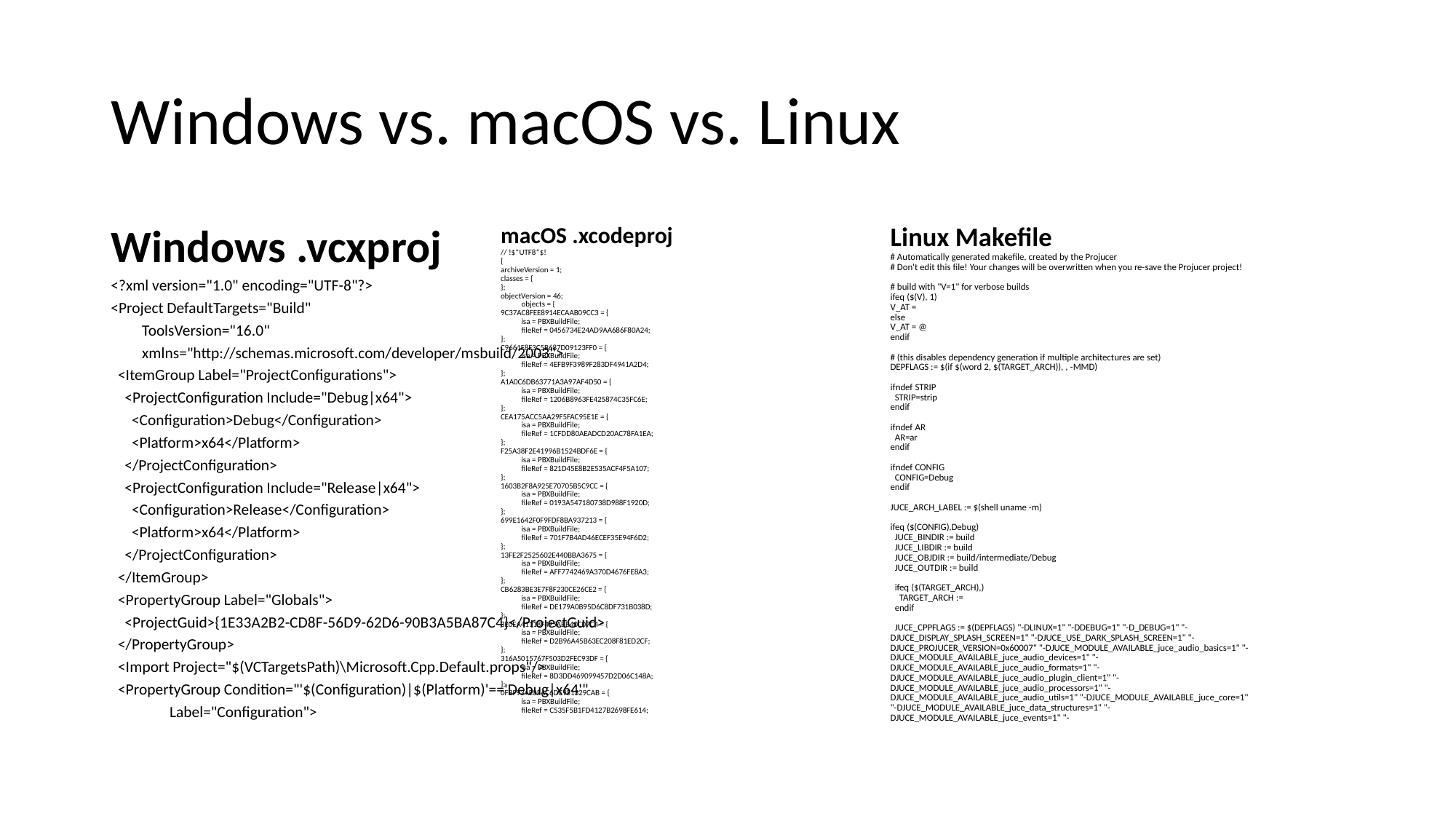

# Windows vs. macOS vs. Linux
Windows .vcxproj
<?xml version="1.0" encoding="UTF-8"?>
<Project DefaultTargets="Build"
         ToolsVersion="16.0"
         xmlns="http://schemas.microsoft.com/developer/msbuild/2003">
  <ItemGroup Label="ProjectConfigurations">
    <ProjectConfiguration Include="Debug|x64">
      <Configuration>Debug</Configuration>
      <Platform>x64</Platform>
    </ProjectConfiguration>
    <ProjectConfiguration Include="Release|x64">
      <Configuration>Release</Configuration>
      <Platform>x64</Platform>
    </ProjectConfiguration>
  </ItemGroup>
  <PropertyGroup Label="Globals">
    <ProjectGuid>{1E33A2B2-CD8F-56D9-62D6-90B3A5BA87C4}</ProjectGuid>
  </PropertyGroup>
  <Import Project="$(VCTargetsPath)\Microsoft.Cpp.Default.props"/>
  <PropertyGroup Condition="'$(Configuration)|$(Platform)'=='Debug|x64'"
                 Label="Configuration">

macOS .xcodeproj
// !$*UTF8*$!
{
archiveVersion = 1;
classes = {
};
objectVersion = 46;
	objects = {
9C37AC8FEE8914ECAAB09CC3 = {
	isa = PBXBuildFile;
	fileRef = 0456734E24AD9AA686F80A24;
};
C9661F8F3C5B687D09123FF0 = {
	isa = PBXBuildFile;
	fileRef = 4EFB9F3989F283DF4941A2D4;
};
A1A0C6DB63771A3A97AF4D50 = {
	isa = PBXBuildFile;
	fileRef = 1206B8963FE425874C35FC6E;
};
CEA175ACC5AA29F5FAC95E1E = {
	isa = PBXBuildFile;
	fileRef = 1CFDD80AEADCD20AC78FA1EA;
};
F25A38F2E41996B1524BDF6E = {
	isa = PBXBuildFile;
	fileRef = 821D45E8B2E535ACF4F5A107;
};
1603B2F8A925E70705B5C9CC = {
	isa = PBXBuildFile;
	fileRef = 0193A547180738D988F1920D;
};
699E1642F0F9FDF8BA937213 = {
	isa = PBXBuildFile;
	fileRef = 701F7B4AD46ECEF35E94F6D2;
};
13FE2F2525602E440BBA3675 = {
	isa = PBXBuildFile;
	fileRef = AFF7742469A370D4676FE8A3;
};
CB6283BE3E7F8F230CE26CE2 = {
	isa = PBXBuildFile;
	fileRef = DE179A0B95D6C8DF731B038D;
};
3E0EA41118F495ABB40C07C4 = {
	isa = PBXBuildFile;
	fileRef = D2B96A45B63EC208F81ED2CF;
};
316A5015767F503D2FEC93DF = {
	isa = PBXBuildFile;
	fileRef = 8D3DD469099457D2D06C148A;
};
0FBF93AE05AC6DC951329CAB = {
	isa = PBXBuildFile;
	fileRef = C535F5B1FD4127B2698FE614;

Linux Makefile
# Automatically generated makefile, created by the Projucer
# Don't edit this file! Your changes will be overwritten when you re-save the Projucer project!

# build with "V=1" for verbose builds
ifeq ($(V), 1)
V_AT =
else
V_AT = @
endif

# (this disables dependency generation if multiple architectures are set)
DEPFLAGS := $(if $(word 2, $(TARGET_ARCH)), , -MMD)

ifndef STRIP
  STRIP=strip
endif

ifndef AR
  AR=ar
endif

ifndef CONFIG
  CONFIG=Debug
endif

JUCE_ARCH_LABEL := $(shell uname -m)

ifeq ($(CONFIG),Debug)
  JUCE_BINDIR := build
  JUCE_LIBDIR := build
  JUCE_OBJDIR := build/intermediate/Debug
  JUCE_OUTDIR := build

  ifeq ($(TARGET_ARCH),)
    TARGET_ARCH :=
  endif

  JUCE_CPPFLAGS := $(DEPFLAGS) "-DLINUX=1" "-DDEBUG=1" "-D_DEBUG=1" "-DJUCE_DISPLAY_SPLASH_SCREEN=1" "-DJUCE_USE_DARK_SPLASH_SCREEN=1" "-DJUCE_PROJUCER_VERSION=0x60007" "-DJUCE_MODULE_AVAILABLE_juce_audio_basics=1" "-DJUCE_MODULE_AVAILABLE_juce_audio_devices=1" "-DJUCE_MODULE_AVAILABLE_juce_audio_formats=1" "-DJUCE_MODULE_AVAILABLE_juce_audio_plugin_client=1" "-DJUCE_MODULE_AVAILABLE_juce_audio_processors=1" "-DJUCE_MODULE_AVAILABLE_juce_audio_utils=1" "-DJUCE_MODULE_AVAILABLE_juce_core=1" "-DJUCE_MODULE_AVAILABLE_juce_data_structures=1" "-DJUCE_MODULE_AVAILABLE_juce_events=1" "-